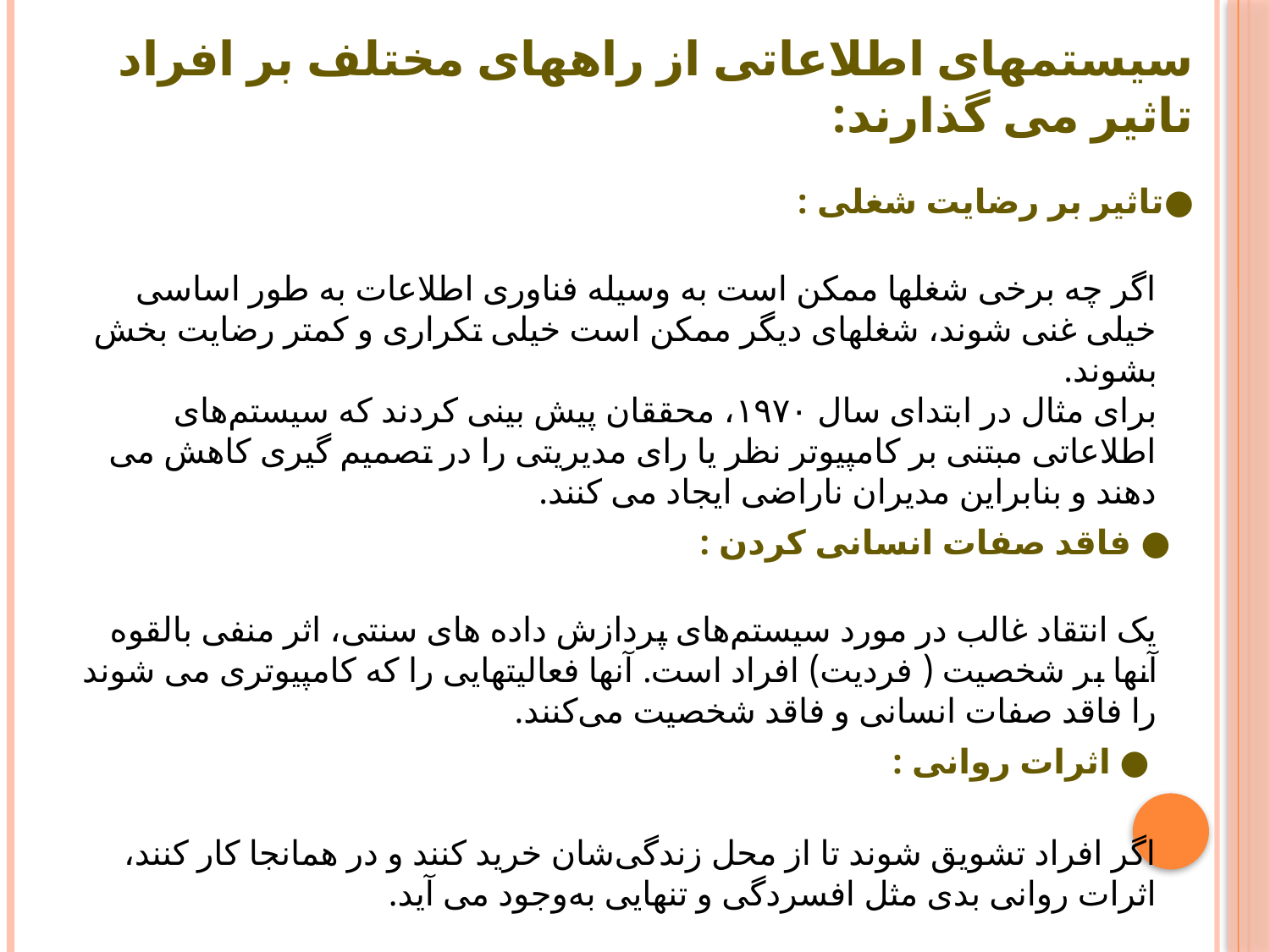

# سیستمهای اطلاعاتی از راههای مختلف بر افراد تاثیر می گذارند:

●تاثیر بر رضایت شغلی :
اگر چه برخی شغلها ممکن است به وسیله فناوری اطلاعات به طور اساسی خیلی غنی شوند، شغلهای دیگر ممکن است خیلی تکراری و کمتر رضایت بخش بشوند.
برای مثال در ابتدای سال ۱۹۷۰، محققان پیش بینی کردند که سیستم‌های اطلاعاتی مبتنی بر کامپیوتر نظر یا رای مدیریتی را در تصمیم گیری کاهش می دهند و بنابراین مدیران ناراضی ایجاد می کنند.
   ● فاقد صفات انسانی کردن :
یک انتقاد غالب در مورد سیستم‌های پردازش داده های سنتی، اثر منفی بالقوه آنها بر شخصیت ( فردیت) افراد است. آنها فعالیتهایی را که کامپیوتری می شوند را فاقد صفات انسانی و فاقد شخصیت می‌کنند.
     ● اثرات روانی :
اگر افراد تشویق شوند تا از محل زندگی‌شان خرید کنند و در همانجا کار کنند، اثرات روانی بدی مثل افسردگی و تنهایی به‌وجود می آید.